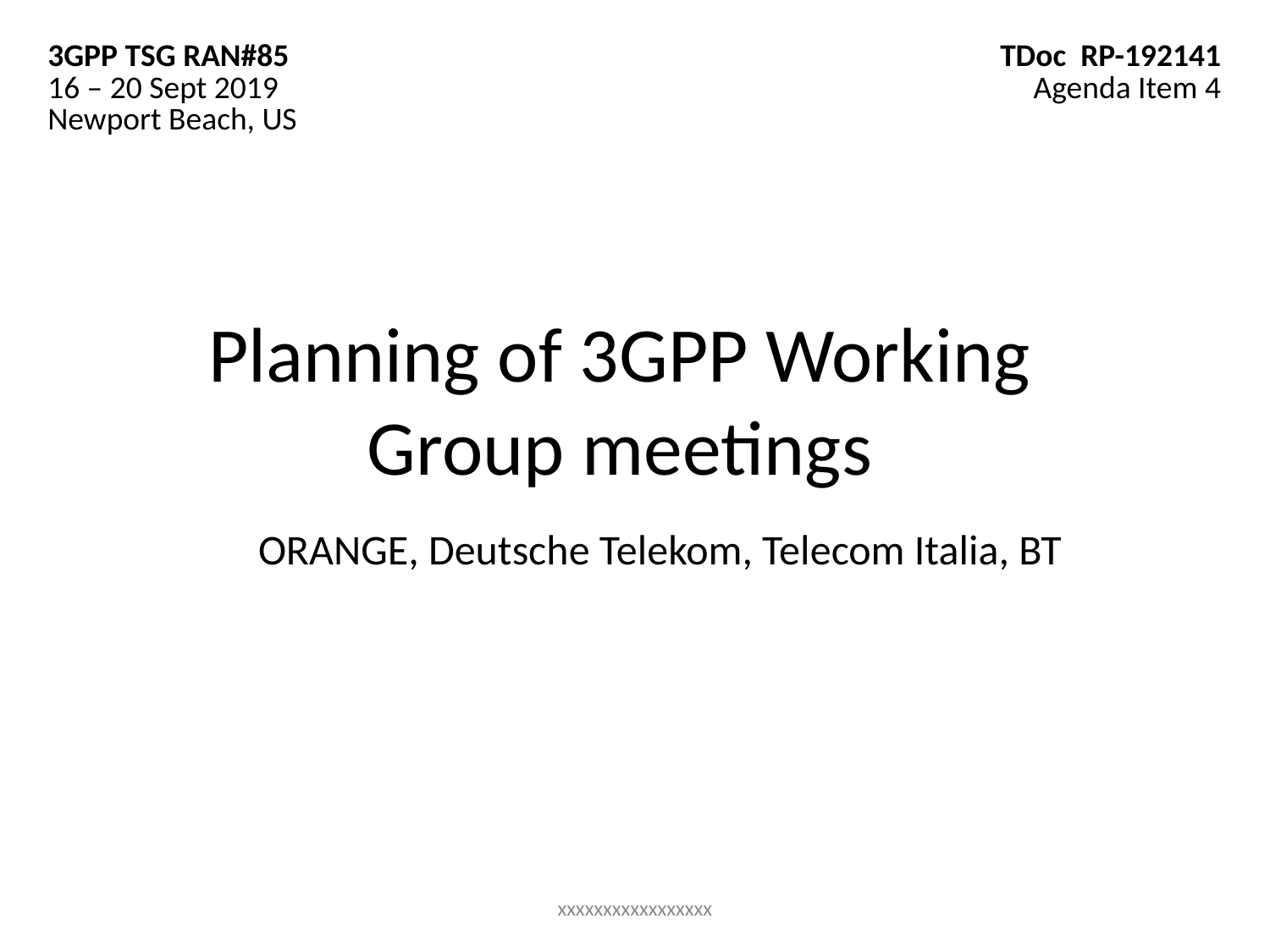

| 3GPP TSG RAN#85 16 – 20 Sept 2019 Newport Beach, US | TDoc RP-192141 Agenda Item 4 |
| --- | --- |
# Planning of 3GPP Working Group meetings
ORANGE, Deutsche Telekom, Telecom Italia, BT
xxxxxxxxxxxxxxxxx